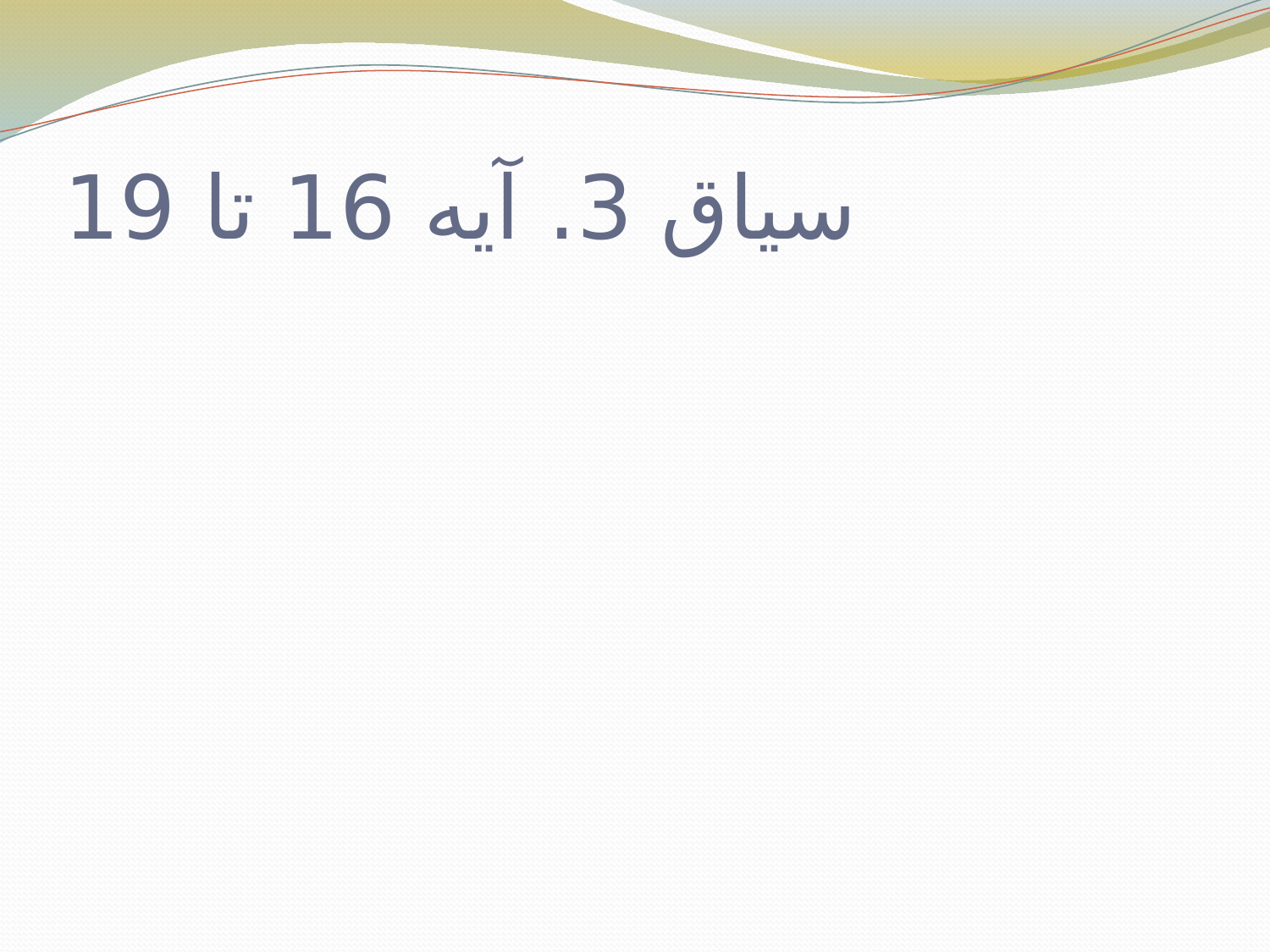

# سیاق 3. آیه 16 تا 19